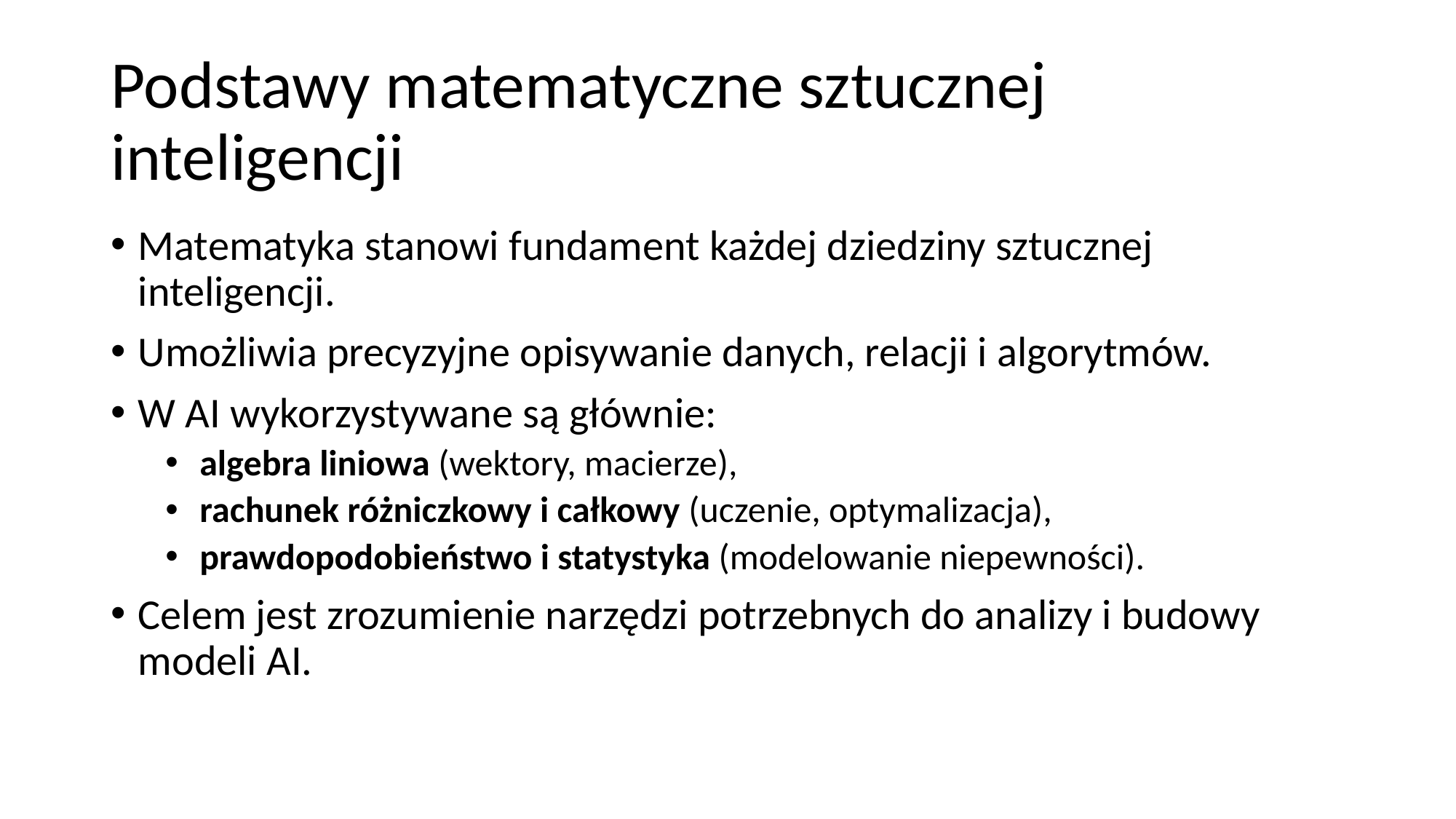

# Podstawy matematyczne sztucznej inteligencji
Matematyka stanowi fundament każdej dziedziny sztucznej inteligencji.
Umożliwia precyzyjne opisywanie danych, relacji i algorytmów.
W AI wykorzystywane są głównie:
algebra liniowa (wektory, macierze),
rachunek różniczkowy i całkowy (uczenie, optymalizacja),
prawdopodobieństwo i statystyka (modelowanie niepewności).
Celem jest zrozumienie narzędzi potrzebnych do analizy i budowy modeli AI.